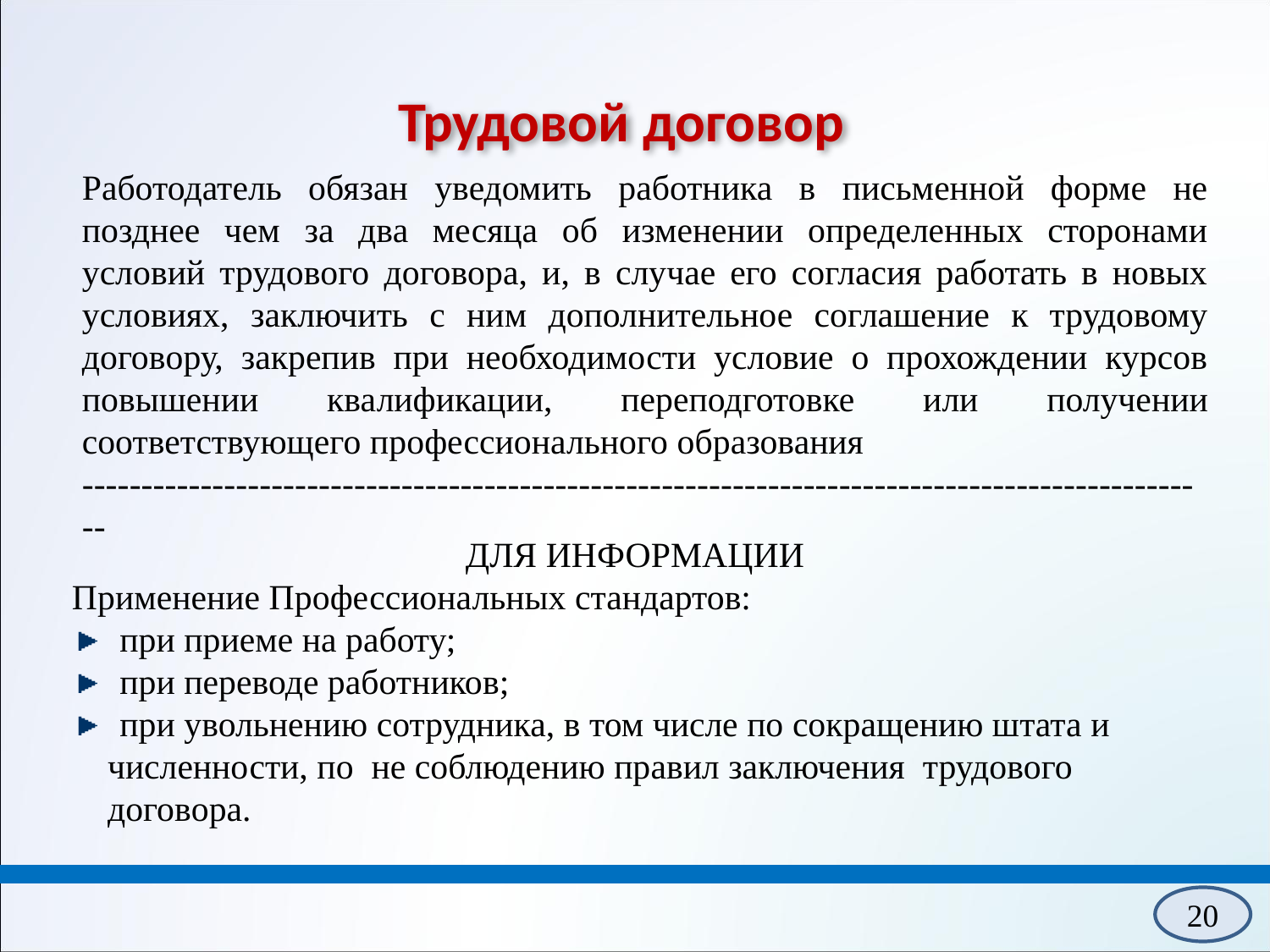

# Трудовой договор
Работодатель обязан уведомить работника в письменной форме не позднее чем за два месяца об изменении определенных сторонами условий трудового договора, и, в случае его согласия работать в новых условиях, заключить с ним дополнительное соглашение к трудовому договору, закрепив при необходимости условие о прохождении курсов повышении квалификации, переподготовке или получении соответствующего профессионального образования
------------------------------------------------------------------------------------------------

ДЛЯ ИНФОРМАЦИИ
Применение Профессиональных стандартов:
  при приеме на работу;
  при переводе работников;
  при увольнению сотрудника, в том числе по сокращению штата и
    численности, по  не соблюдению правил заключения  трудового
    договора.

20